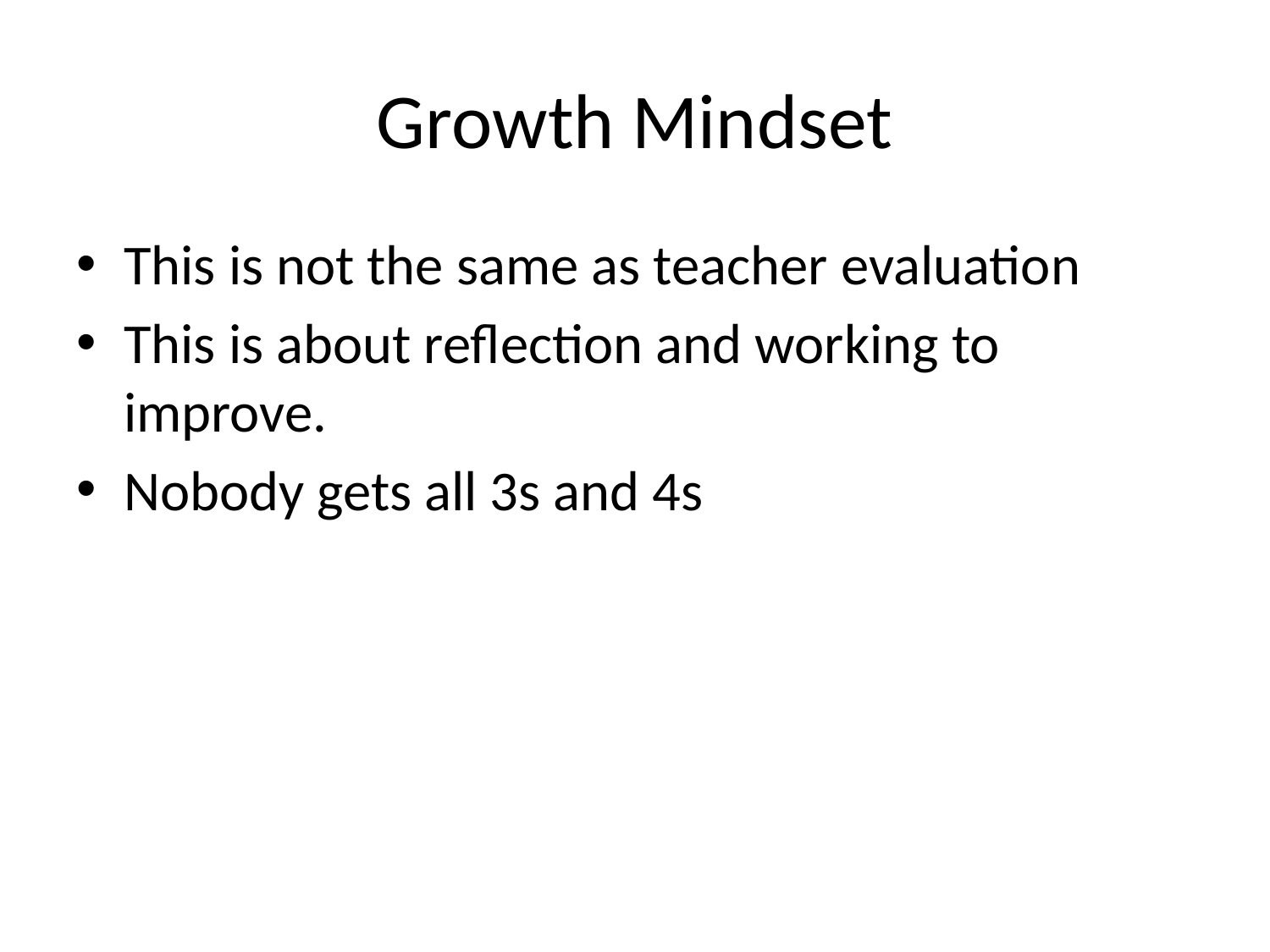

# Growth Mindset
This is not the same as teacher evaluation
This is about reflection and working to improve.
Nobody gets all 3s and 4s